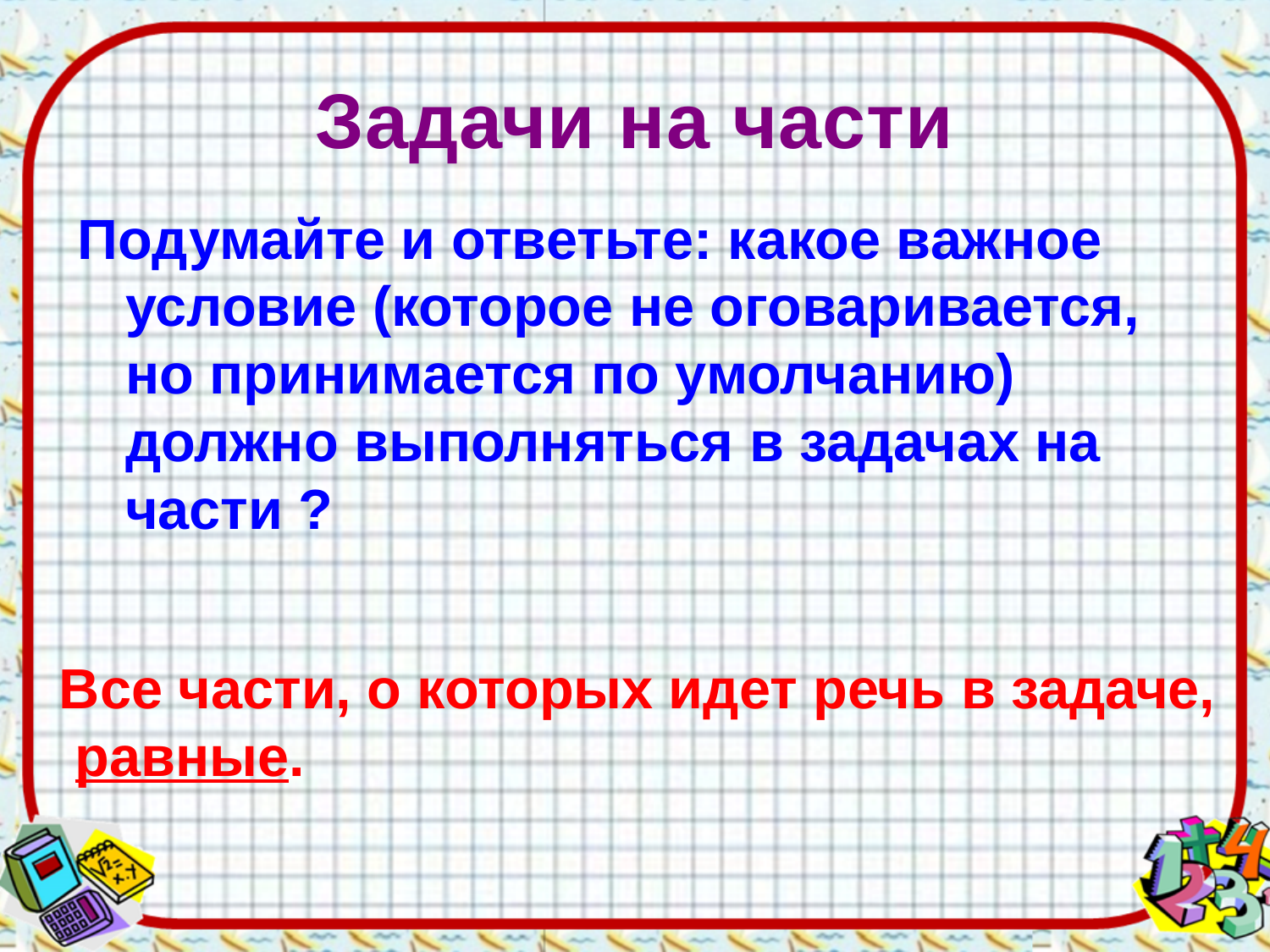

# Задачи на части
Подумайте и ответьте: какое важное условие (которое не оговаривается, но принимается по умолчанию) должно выполняться в задачах на части ?

Все части, о которых идет речь в задаче,
 равные.